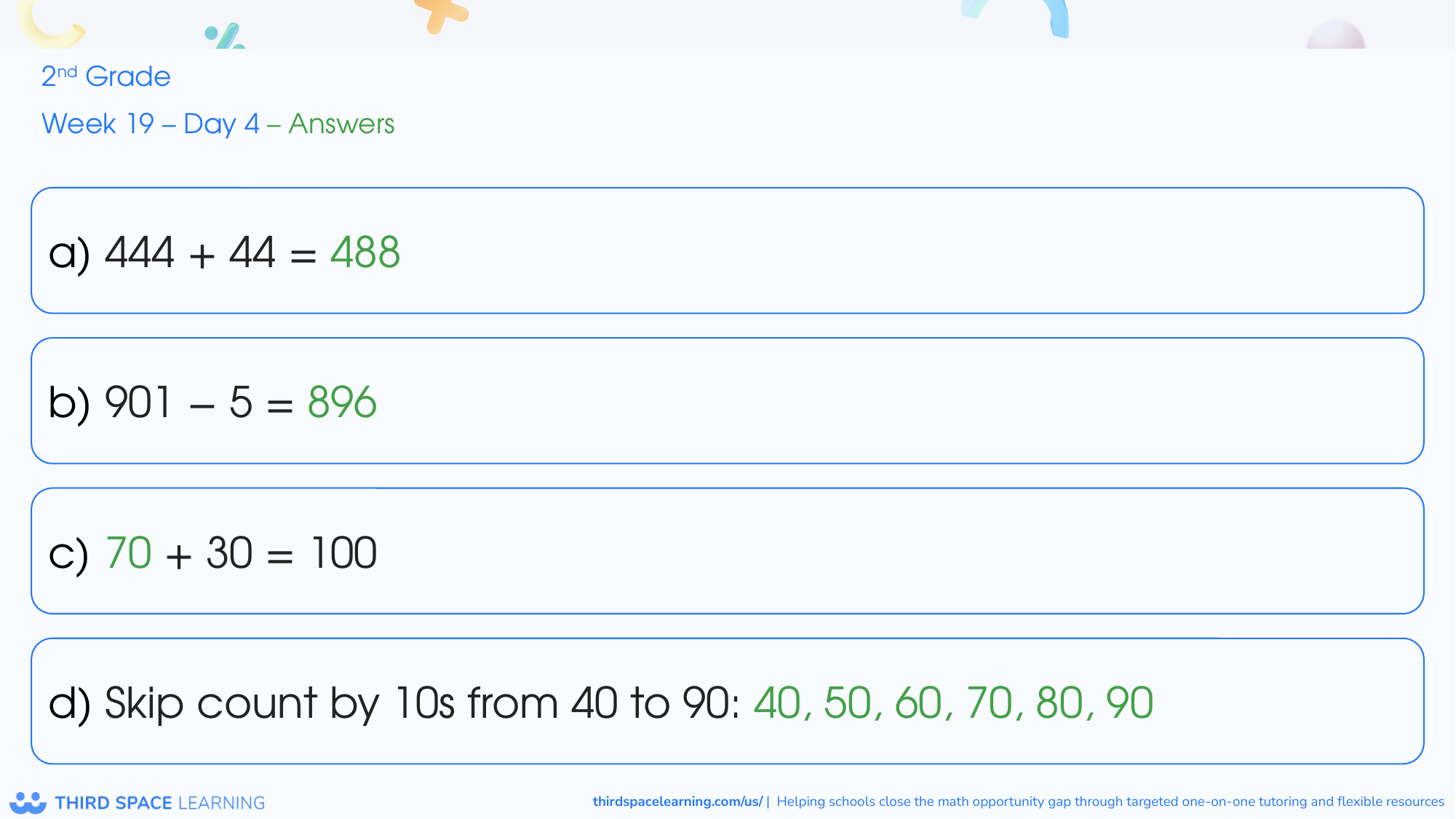

2nd Grade
Week 19 – Day 4 – Answers
444 + 44 = 488
901 − 5 = 896
70 + 30 = 100
Skip count by 10s from 40 to 90: 40, 50, 60, 70, 80, 90